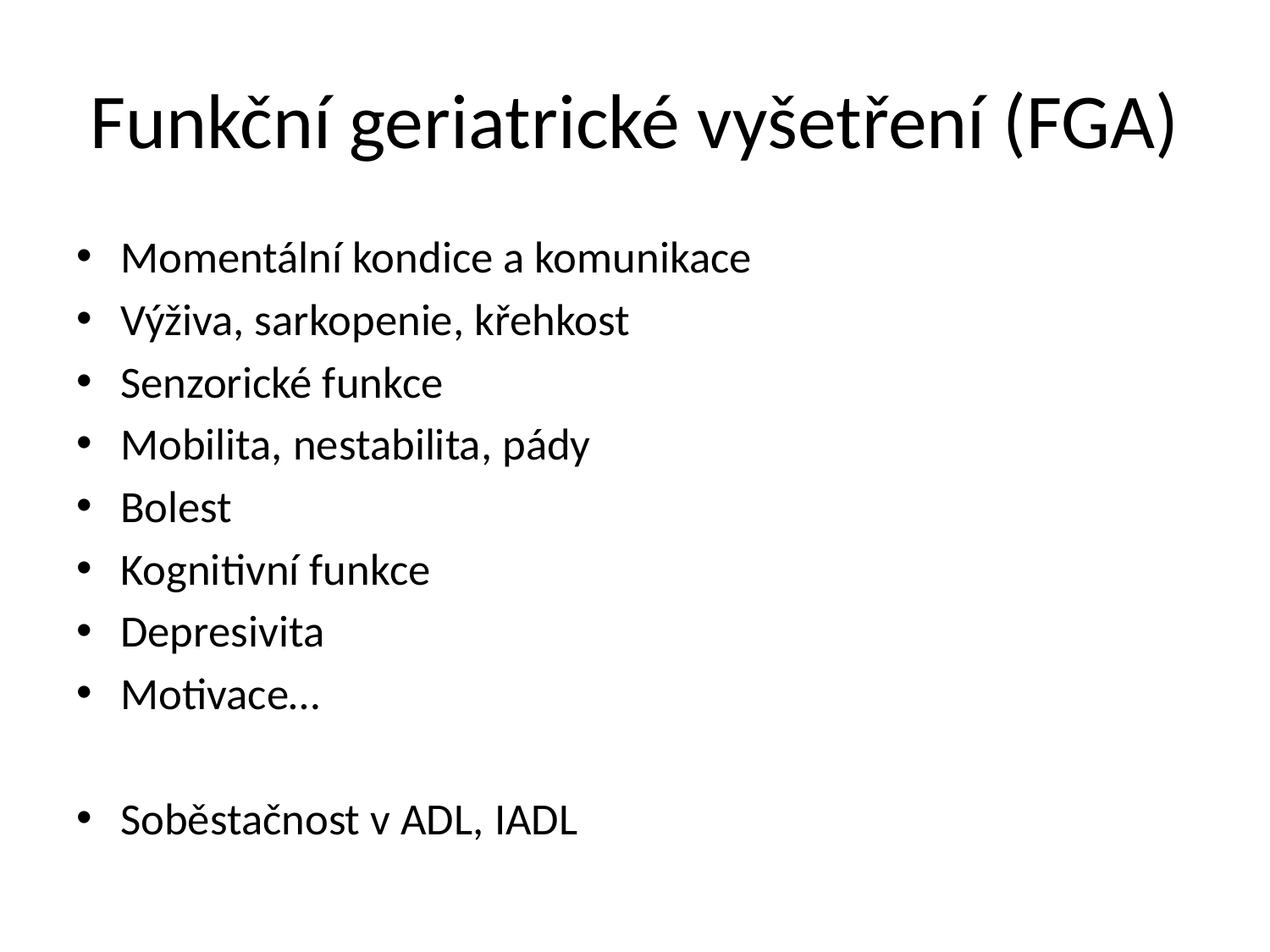

# Funkční geriatrické vyšetření (FGA)
Momentální kondice a komunikace
Výživa, sarkopenie, křehkost
Senzorické funkce
Mobilita, nestabilita, pády
Bolest
Kognitivní funkce
Depresivita
Motivace…

Soběstačnost v ADL, IADL